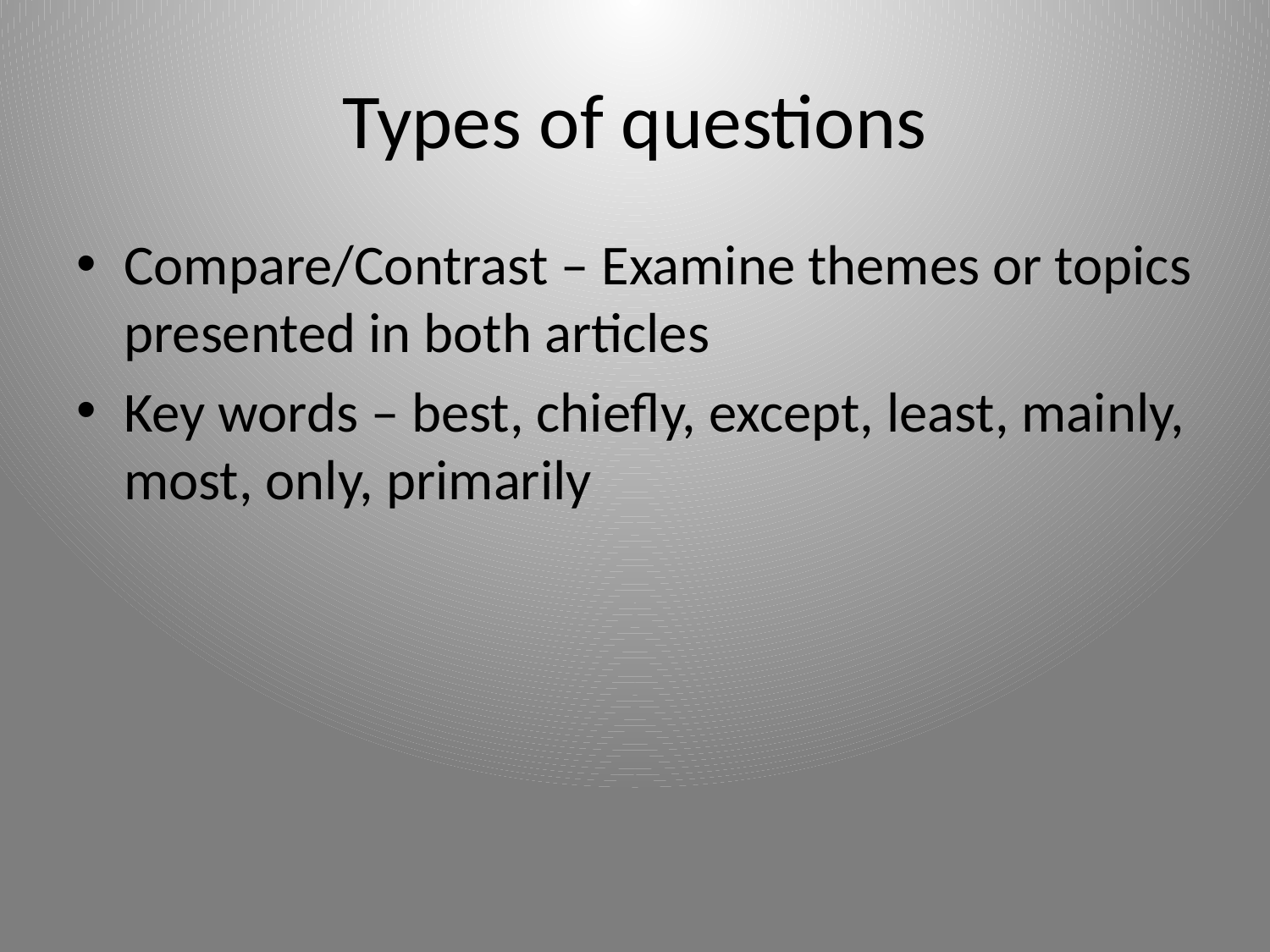

# Types of questions
Compare/Contrast – Examine themes or topics presented in both articles
Key words – best, chiefly, except, least, mainly, most, only, primarily